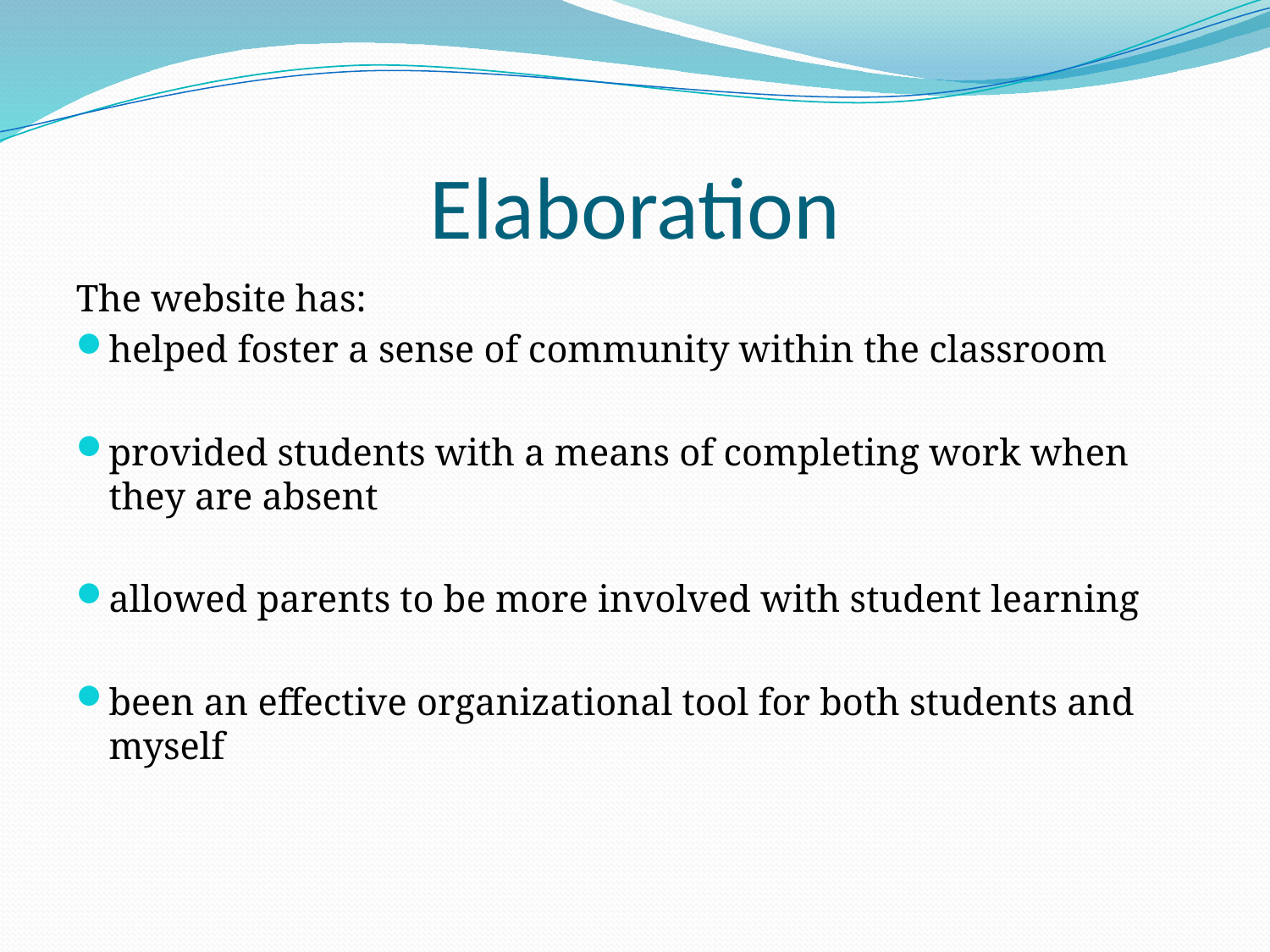

# Elaboration
The website has:
helped foster a sense of community within the classroom

provided students with a means of completing work when they are absent

allowed parents to be more involved with student learning

been an effective organizational tool for both students and myself